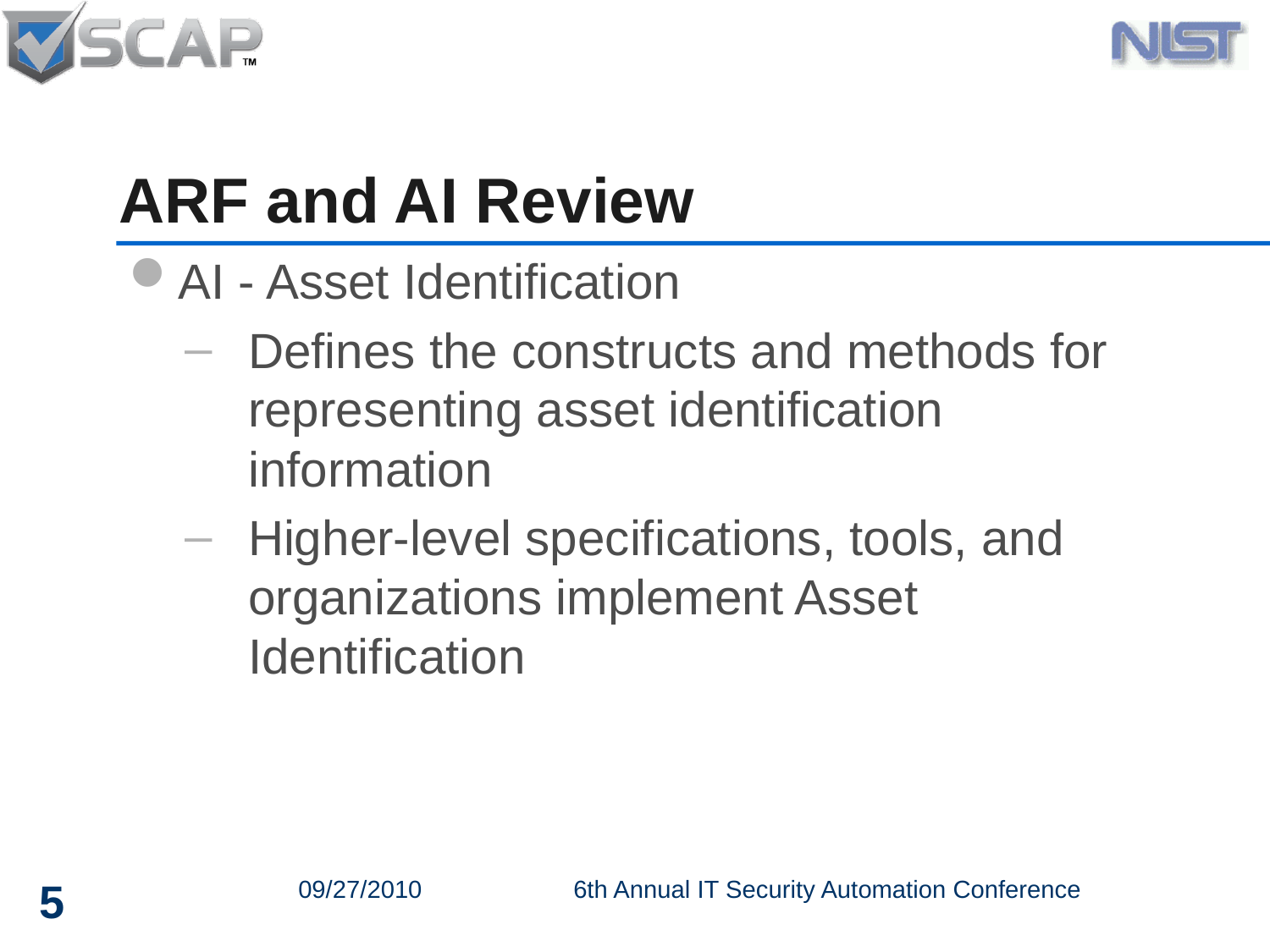

# ARF and AI Review
AI - Asset Identification
Defines the constructs and methods for representing asset identification information
Higher-level specifications, tools, and organizations implement Asset Identification

5
09/27/2010
6th Annual IT Security Automation Conference